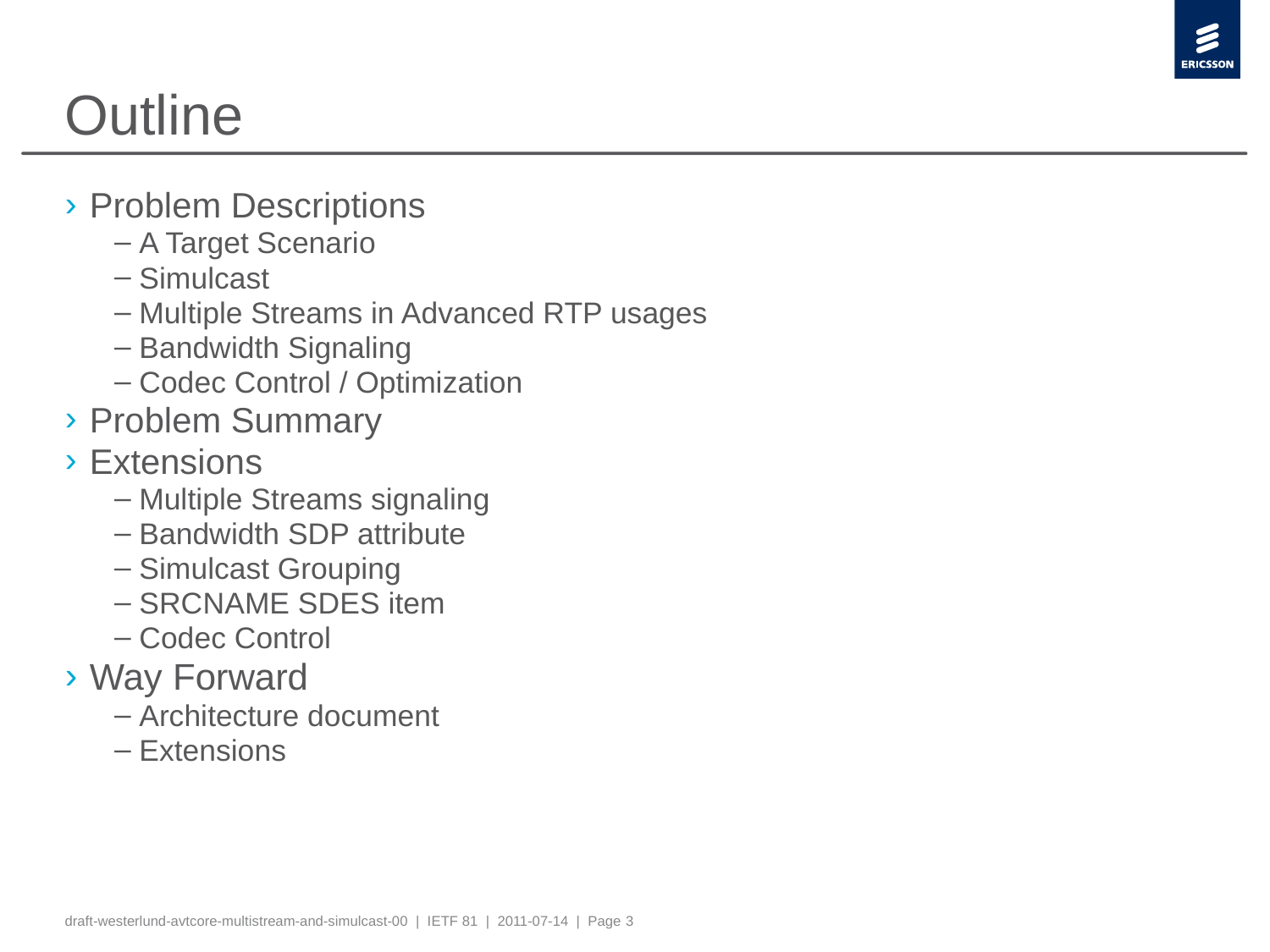

# Outline
Problem Descriptions
A Target Scenario
Simulcast
Multiple Streams in Advanced RTP usages
Bandwidth Signaling
Codec Control / Optimization
Problem Summary
Extensions
Multiple Streams signaling
Bandwidth SDP attribute
Simulcast Grouping
SRCNAME SDES item
Codec Control
Way Forward
Architecture document
Extensions